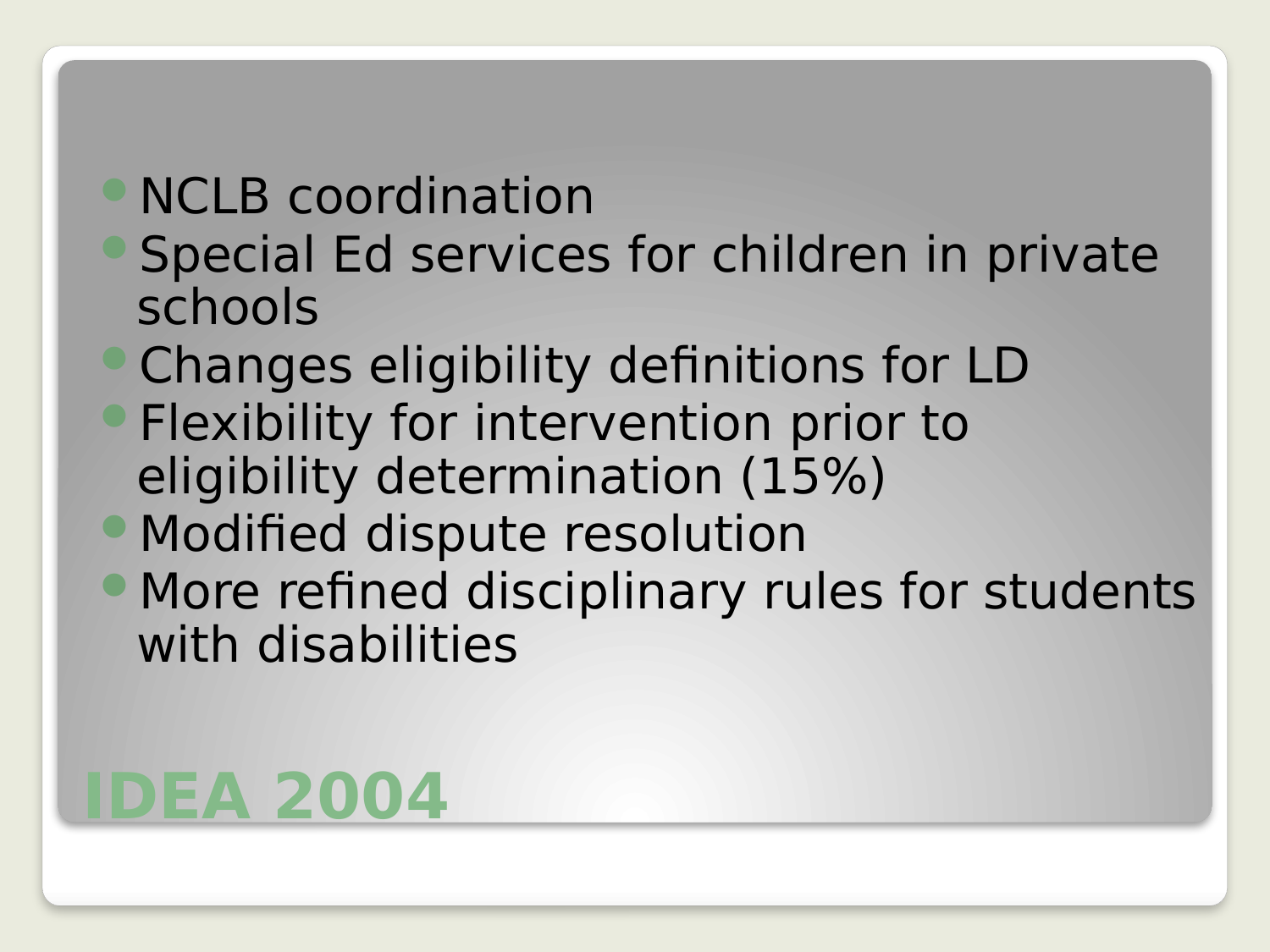

NCLB coordination
Special Ed services for children in private schools
Changes eligibility definitions for LD
Flexibility for intervention prior to eligibility determination (15%)
Modified dispute resolution
More refined disciplinary rules for students with disabilities

# IDEA 2004